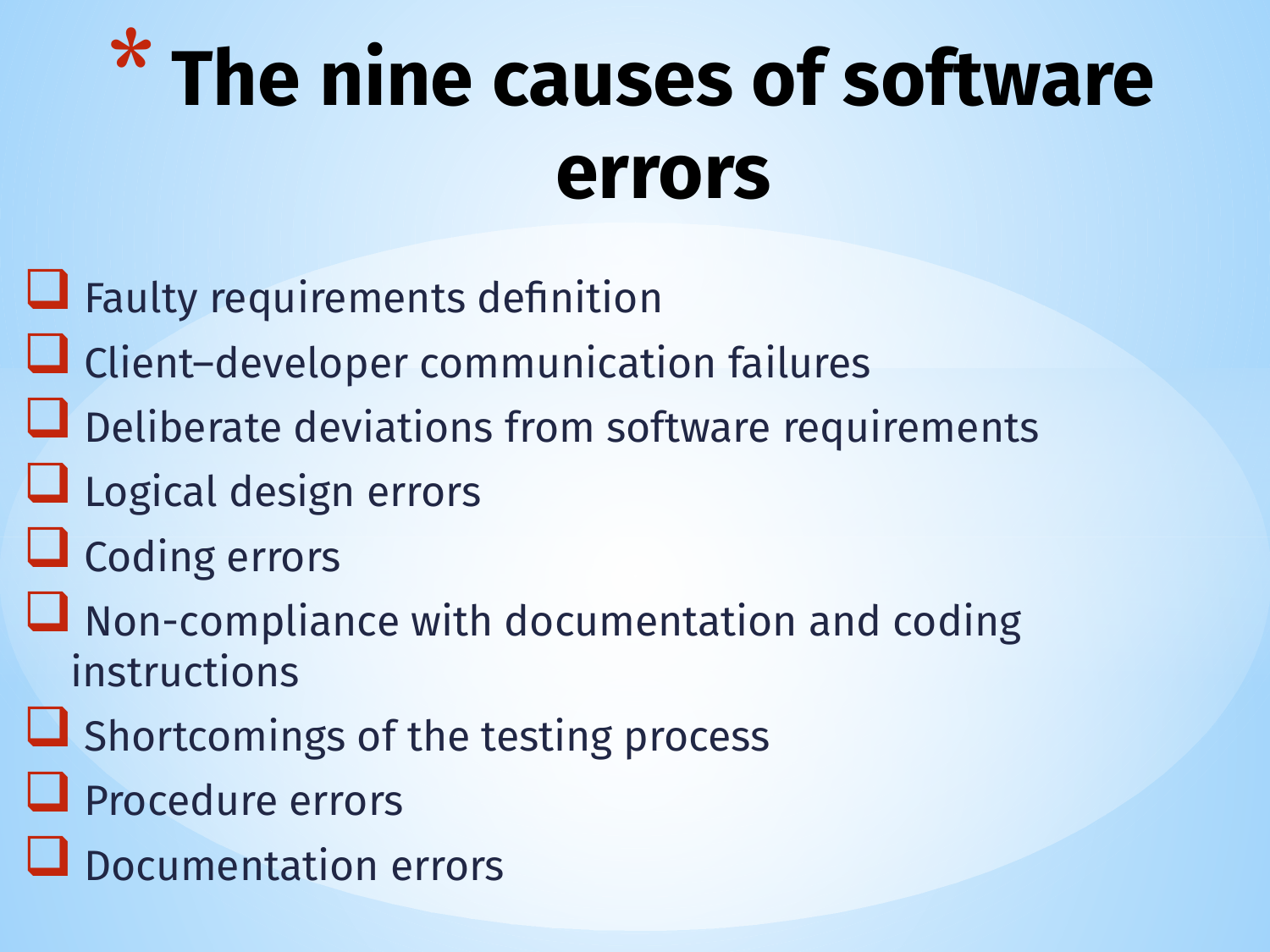

# The nine causes of software errors
 Faulty requirements definition
 Client–developer communication failures
 Deliberate deviations from software requirements
 Logical design errors
 Coding errors
 Non-compliance with documentation and coding instructions
 Shortcomings of the testing process
 Procedure errors
 Documentation errors